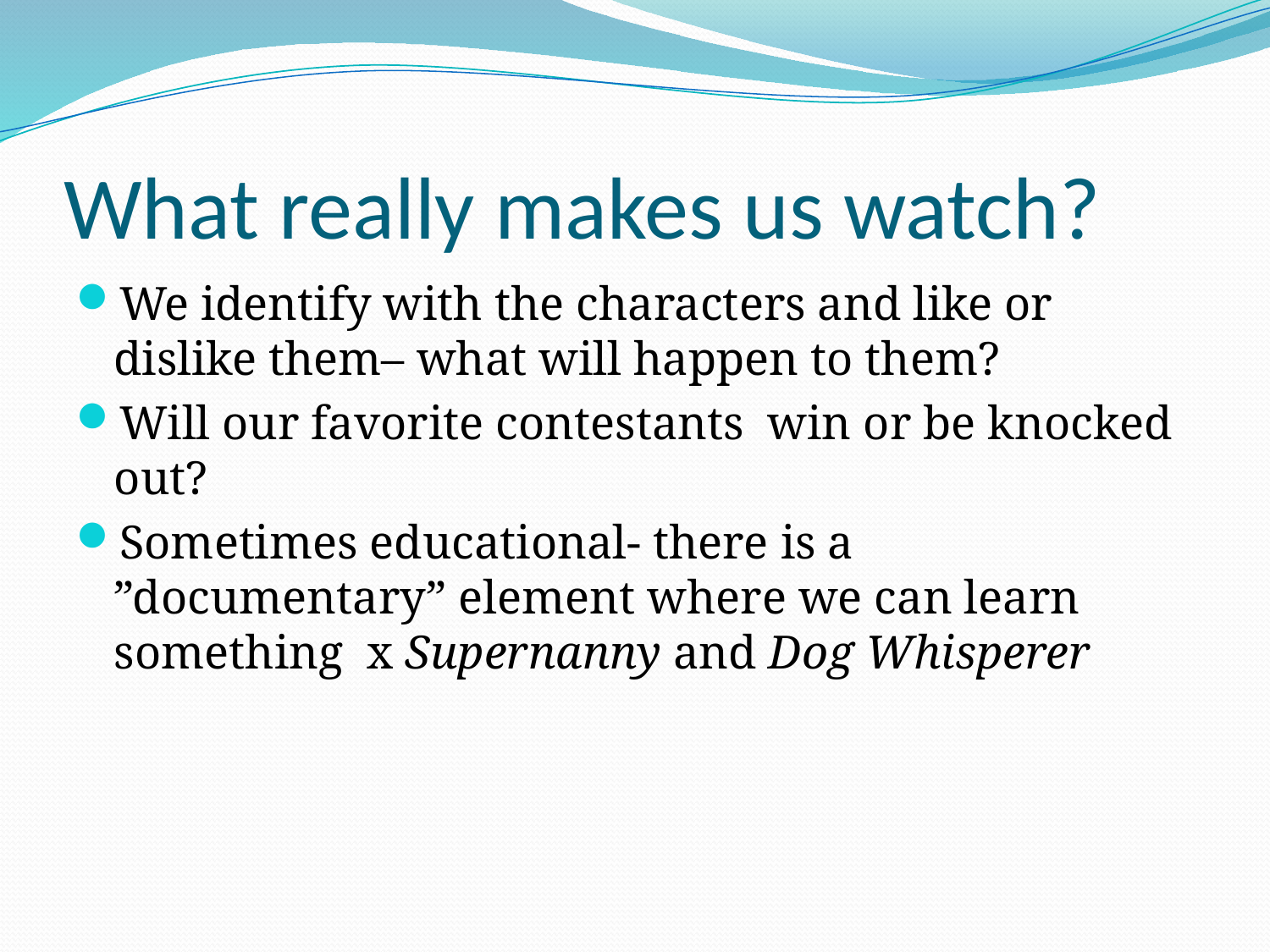

# What really makes us watch?
We identify with the characters and like or dislike them– what will happen to them?
Will our favorite contestants  win or be knocked out?
Sometimes educational- there is a ”documentary” element where we can learn something  x Supernanny and Dog Whisperer